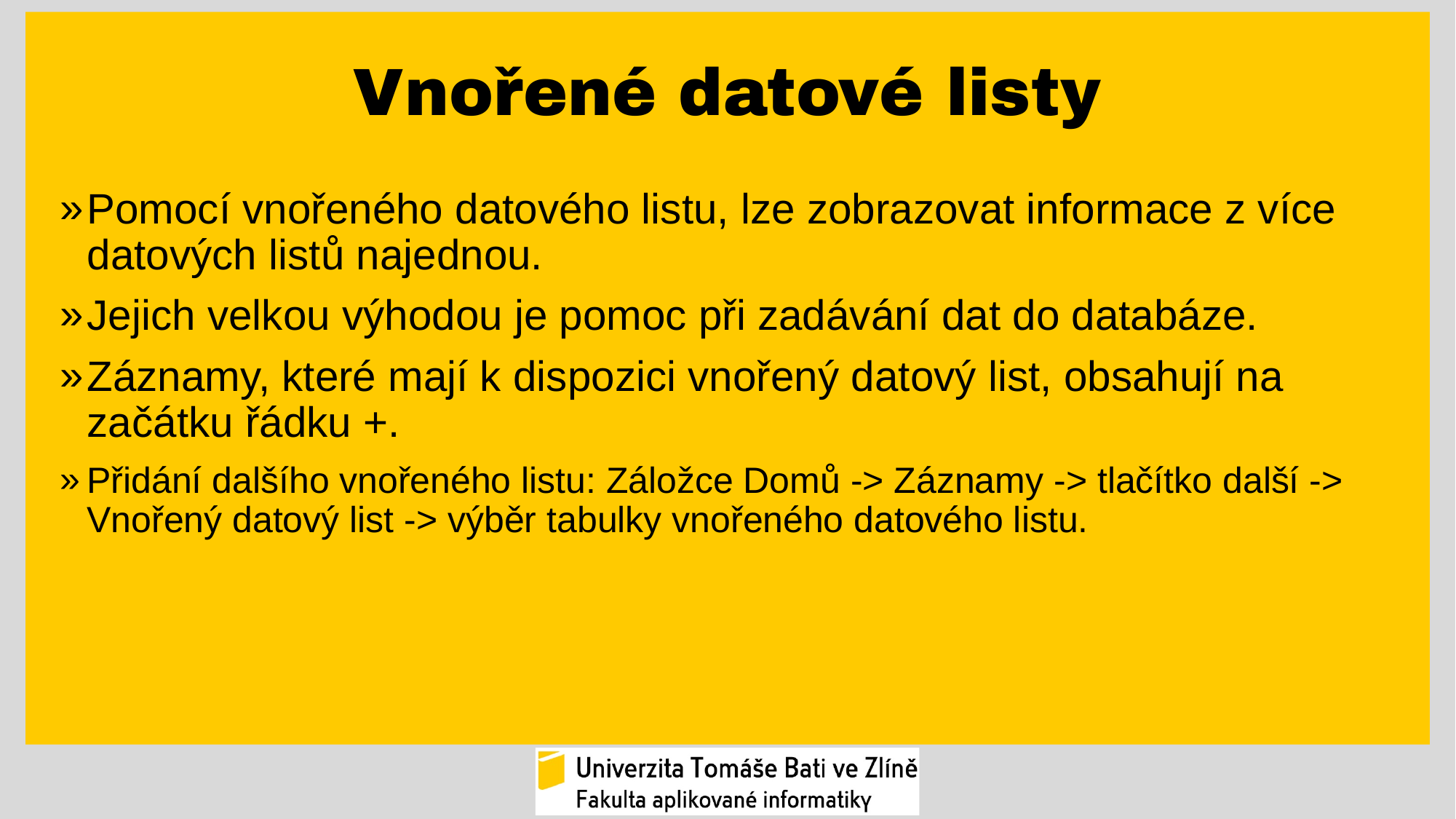

# Vnořené datové listy
Pomocí vnořeného datového listu, lze zobrazovat informace z více datových listů najednou.
Jejich velkou výhodou je pomoc při zadávání dat do databáze.
Záznamy, které mají k dispozici vnořený datový list, obsahují na začátku řádku +.
Přidání dalšího vnořeného listu: Záložce Domů -> Záznamy -> tlačítko další -> Vnořený datový list -> výběr tabulky vnořeného datového listu.